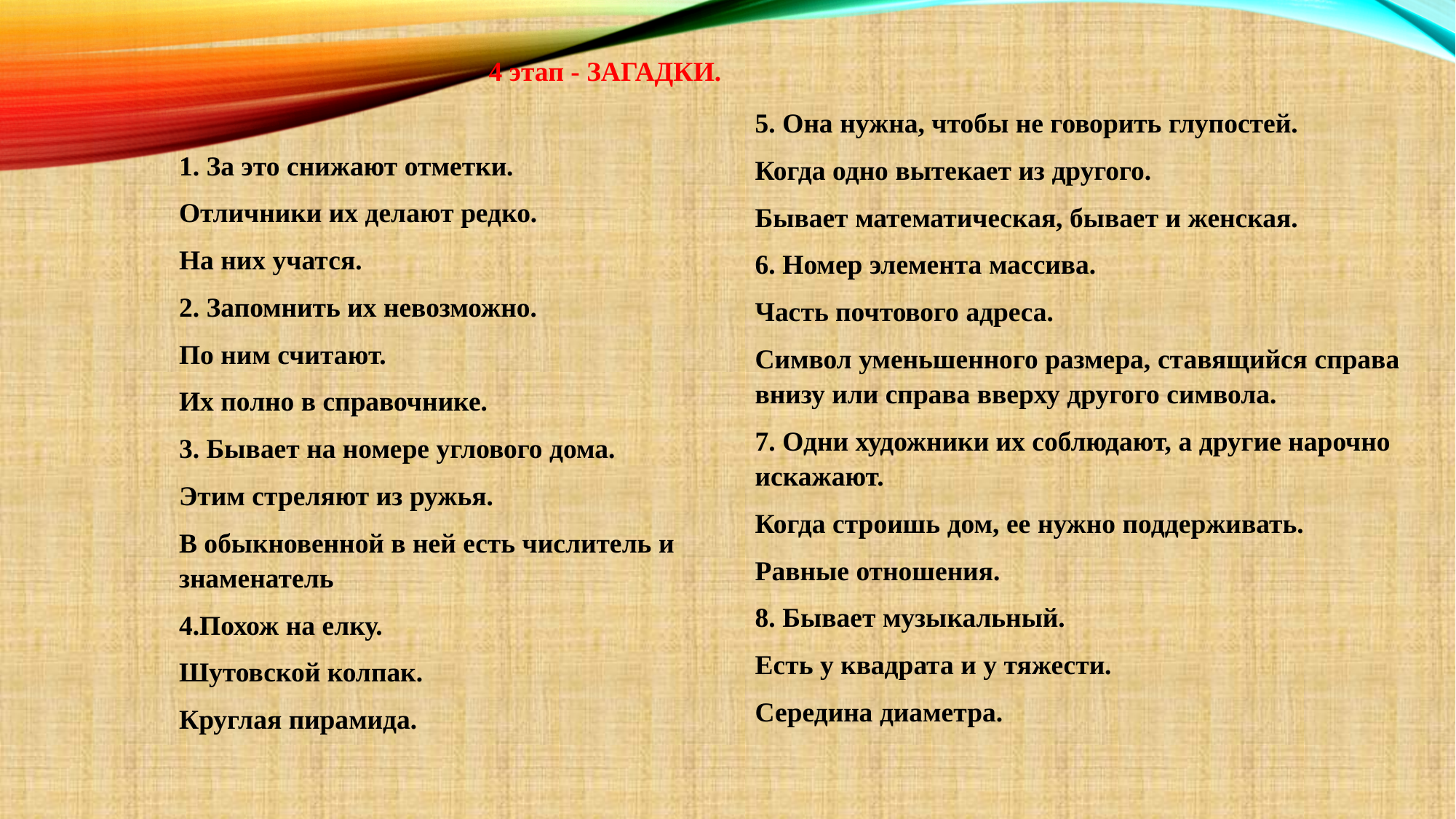

4 этап - ЗАГАДКИ.

1. За это снижают отметки.
Отличники их делают редко.
На них учатся.
2. Запомнить их невозможно.
По ним считают.
Их полно в справочнике.
3. Бывает на номере углового дома.
Этим стреляют из ружья.
В обыкновенной в ней есть числитель и знаменатель
4.Похож на елку.
Шутовской колпак.
Круглая пирамида.

5. Она нужна, чтобы не говорить глупостей.
Когда одно вытекает из другого.
Бывает математическая, бывает и женская.
6. Номер элемента массива.
Часть почтового адреса.
Символ уменьшенного размера, ставящийся справа внизу или справа вверху другого символа.
7. Одни художники их соблюдают, а другие нарочно искажают.
Когда строишь дом, ее нужно поддерживать.
Равные отношения.
8. Бывает музыкальный.
Есть у квадрата и у тяжести.
Середина диаметра.